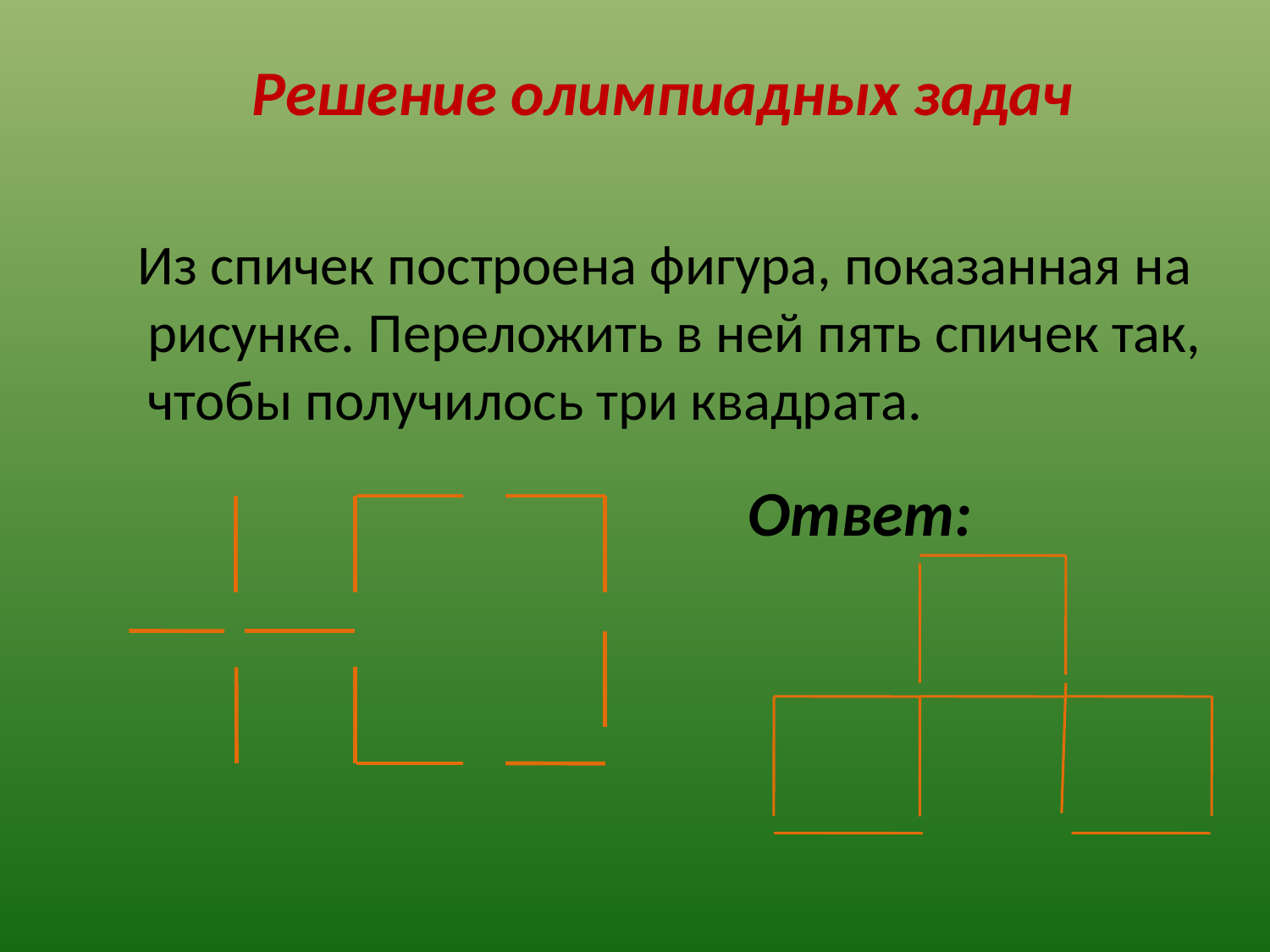

# Решение олимпиадных задач
Из спичек построена фигура, показанная на рисунке. Переложить в ней пять спичек так, чтобы получилось три квадрата.

Ответ: